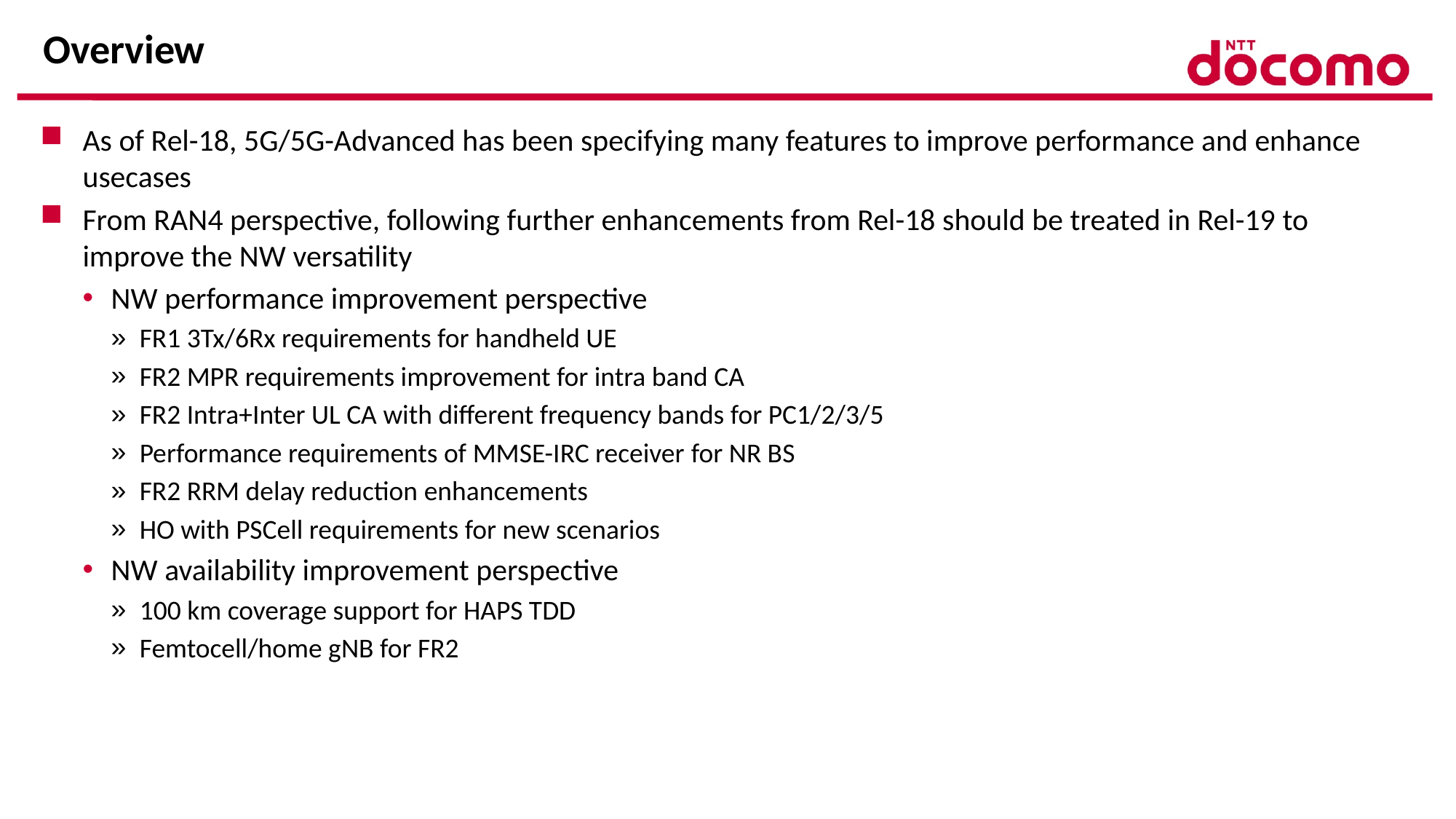

# Overview
As of Rel-18, 5G/5G-Advanced has been specifying many features to improve performance and enhance usecases
From RAN4 perspective, following further enhancements from Rel-18 should be treated in Rel-19 to improve the NW versatility
NW performance improvement perspective
FR1 3Tx/6Rx requirements for handheld UE
FR2 MPR requirements improvement for intra band CA
FR2 Intra+Inter UL CA with different frequency bands for PC1/2/3/5
Performance requirements of MMSE-IRC receiver for NR BS
FR2 RRM delay reduction enhancements
HO with PSCell requirements for new scenarios
NW availability improvement perspective
100 km coverage support for HAPS TDD
Femtocell/home gNB for FR2